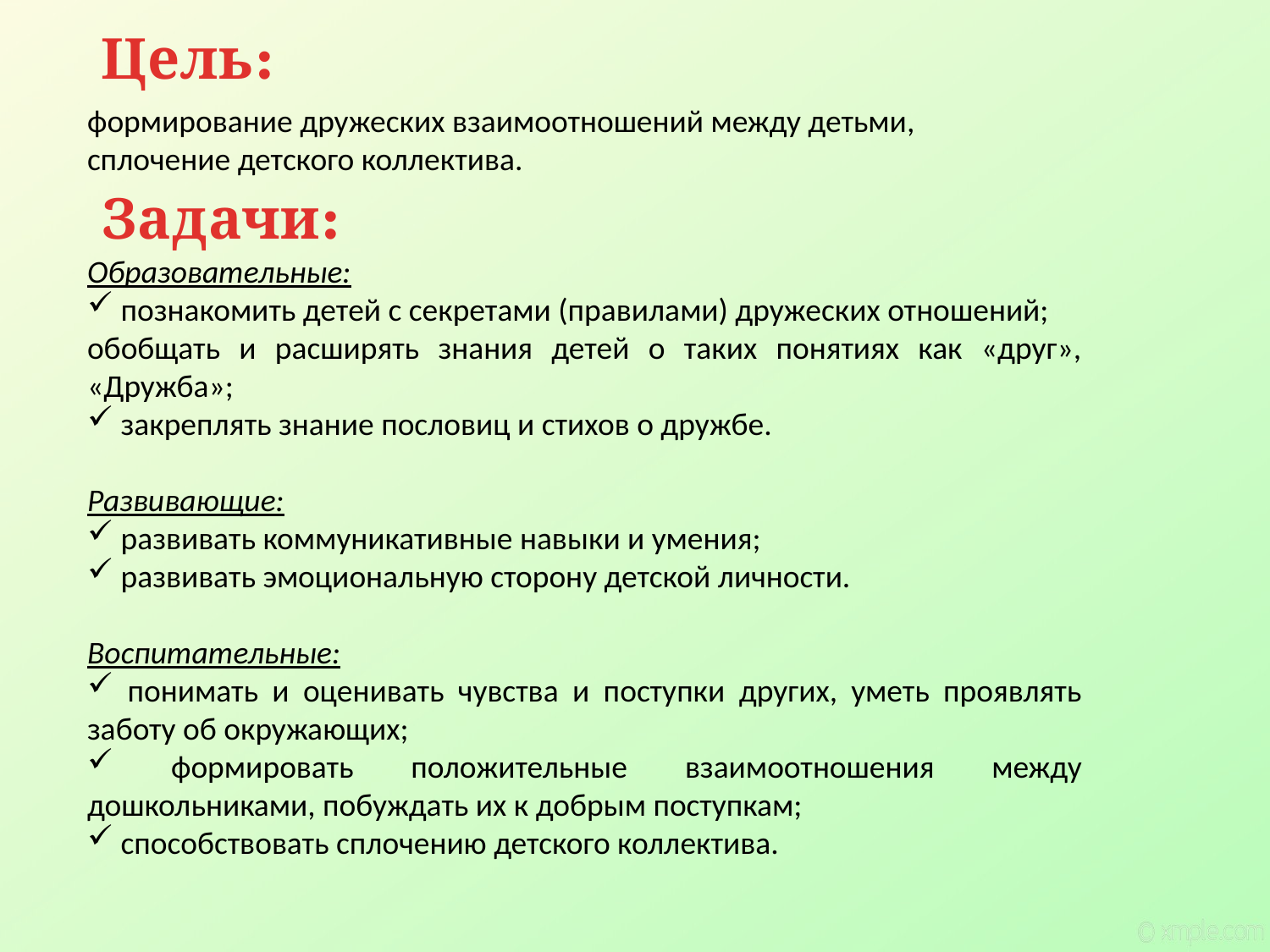

Цель:

формирование дружеских взаимоотношений между детьми, сплочение детского коллектива.

Задачи:

Образовательные:
 познакомить детей с секретами (правилами) дружеских отношений;
обобщать и расширять знания детей о таких понятиях как «друг», «Дружба»;
 закреплять знание пословиц и стихов о дружбе.

Развивающие:
 развивать коммуникативные навыки и умения;
 развивать эмоциональную сторону детской личности.

Воспитательные:
 понимать и оценивать чувства и поступки других, уметь проявлять заботу об окружающих;
 формировать положительные взаимоотношения между дошкольниками, побуждать их к добрым поступкам;
 способствовать сплочению детского коллектива.